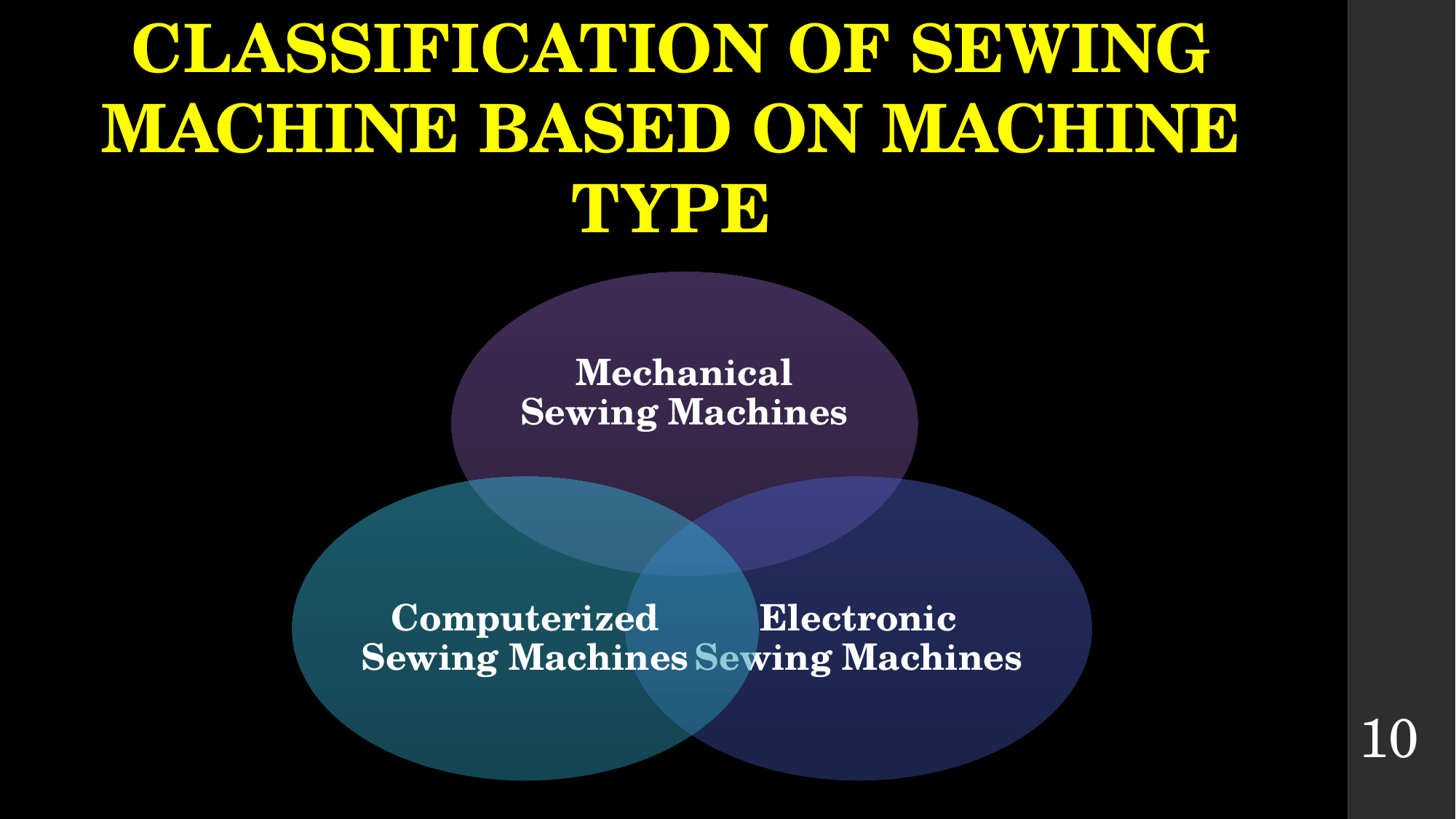

# CLASSIFICATION OF SEWING MACHINE BASED ON MACHINE TYPE
Mechanical Sewing Machines
Electronic Sewing Machines
Computerized Sewing Machines
10